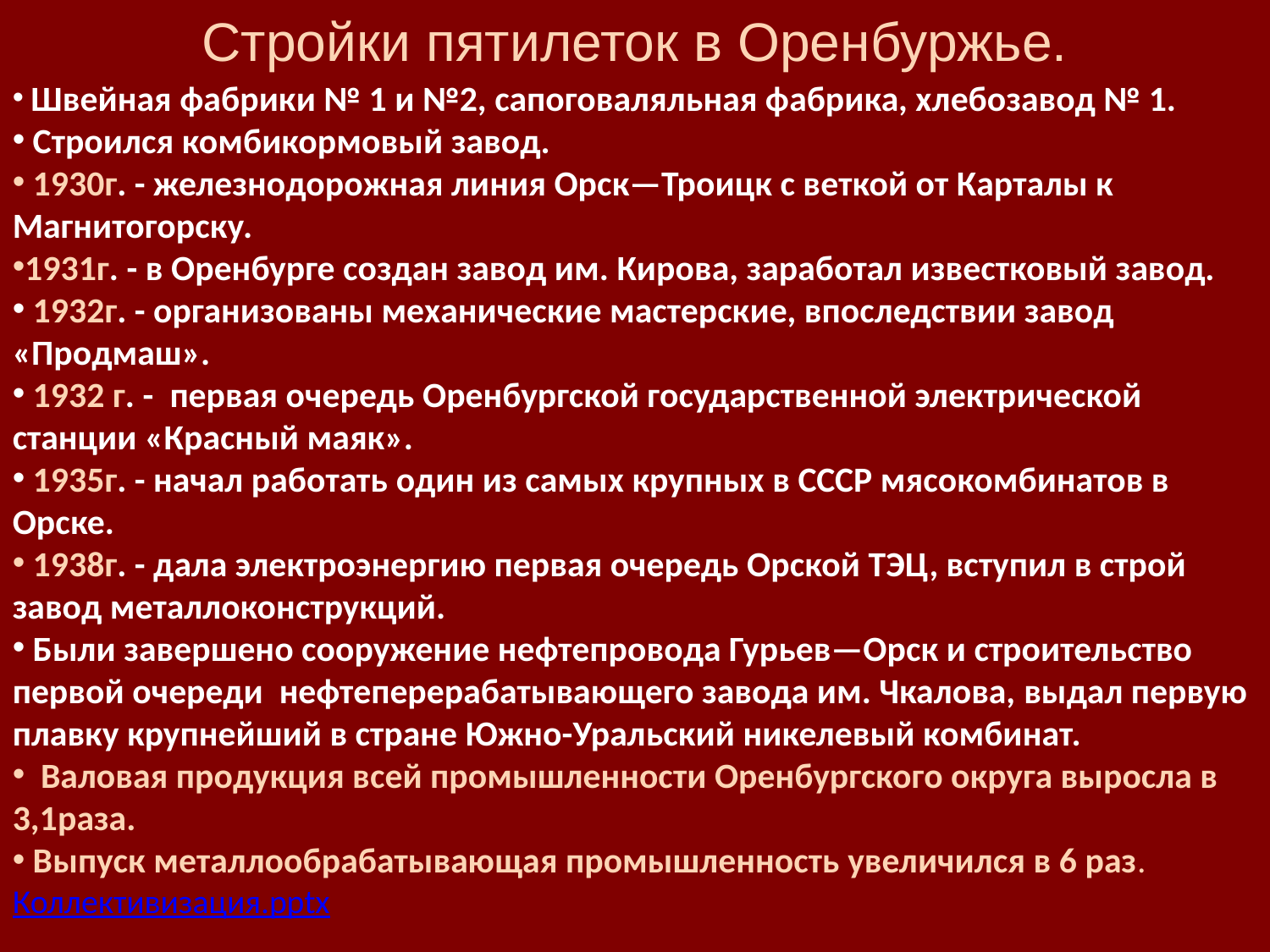

# Стройки пятилеток в Оренбуржье.
 Швейная фабрики № 1 и №2, сапоговаляльная фабрика, хлебозавод № 1.
 Строился комбикормовый завод.
 1930г. - железнодорожная линия Орск—Троицк с веткой от Карталы к Магнитогорску.
1931г. - в Оренбурге создан завод им. Кирова, заработал известковый завод.
 1932г. - организованы механические мастерские, впоследствии завод «Продмаш».
 1932 г. -  первая очередь Оренбургской государственной электрической станции «Красный маяк».
 1935г. - начал работать один из самых крупных в СССР мясокомбинатов в Орске.
 1938г. - дала электроэнергию первая очередь Орской ТЭЦ, вступил в строй завод металлоконструкций.
 Были завершено сооружение нефтепровода Гурьев—Орск и строительство первой очереди  нефтеперерабатывающего завода им. Чкалова, выдал первую плавку крупнейший в стране Южно-Уральский никелевый комбинат.
  Валовая продукция всей промышленности Оренбургского округа выросла в 3,1раза.
 Выпуск металлообрабатывающая промышленность увеличился в 6 раз.   Коллективизация.pptx